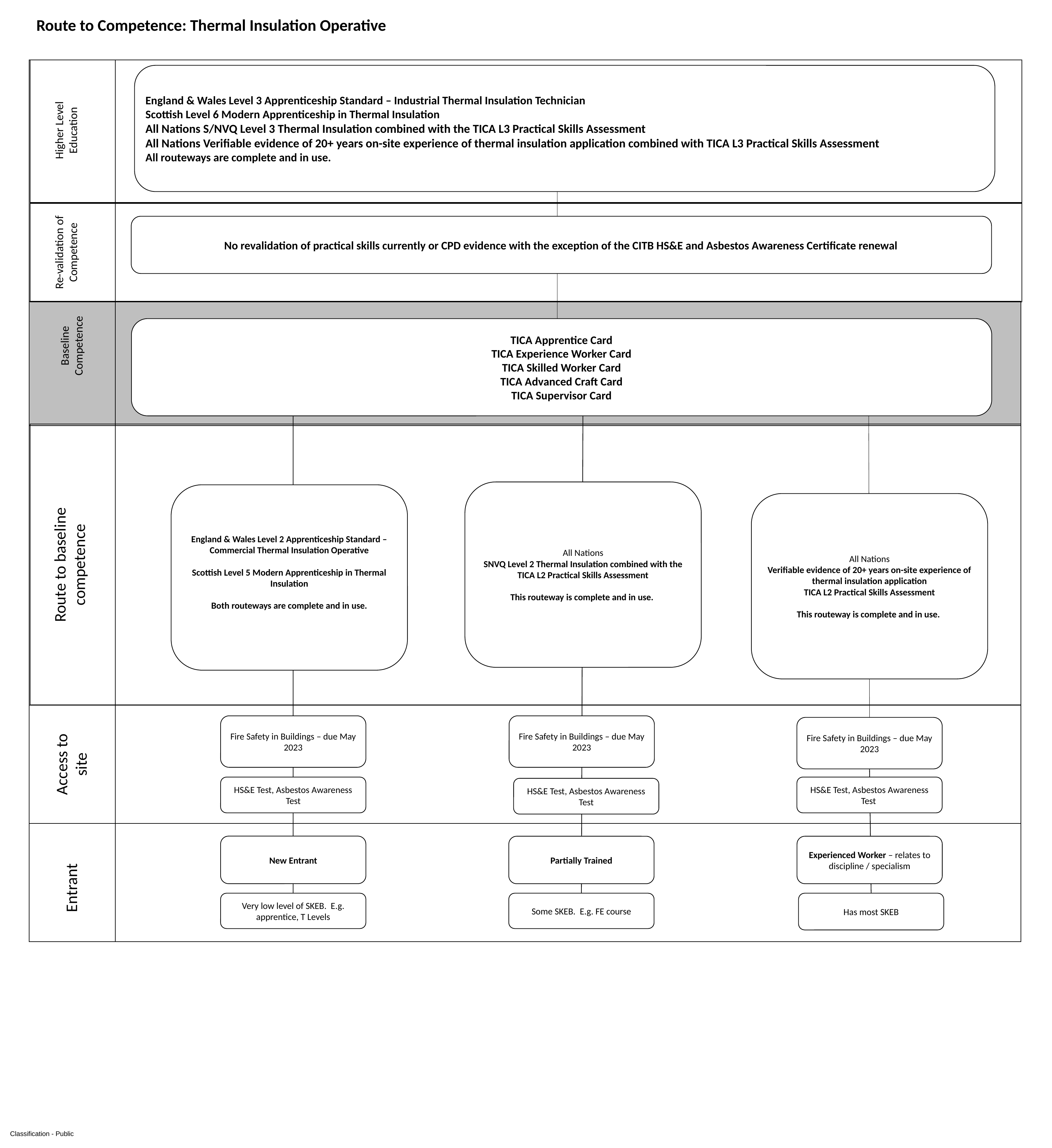

Route to Competence: Thermal Insulation Operative

England & Wales Level 3 Apprenticeship Standard – Industrial Thermal Insulation Technician
Scottish Level 6 Modern Apprenticeship in Thermal Insulation
All Nations S/NVQ Level 3 Thermal Insulation combined with the TICA L3 Practical Skills Assessment
All Nations Verifiable evidence of 20+ years on-site experience of thermal insulation application combined with TICA L3 Practical Skills Assessment
All routeways are complete and in use.
Higher Level Education

No revalidation of practical skills currently or CPD evidence with the exception of the CITB HS&E and Asbestos Awareness Certificate renewal
Re-validation of Competence

TICA Apprentice Card
TICA Experience Worker Card
TICA Skilled Worker Card
TICA Advanced Craft Card
TICA Supervisor Card

Baseline Competence

All Nations
SNVQ Level 2 Thermal Insulation combined with the TICA L2 Practical Skills Assessment

This routeway is complete and in use.
England & Wales Level 2 Apprenticeship Standard – Commercial Thermal Insulation Operative

Scottish Level 5 Modern Apprenticeship in Thermal Insulation

Both routeways are complete and in use.

All Nations
Verifiable evidence of 20+ years on-site experience of thermal insulation application
TICA L2 Practical Skills Assessment

This routeway is complete and in use.
Route to baseline competence

Fire Safety in Buildings – due May 2023
Fire Safety in Buildings – due May 2023
Fire Safety in Buildings – due May 2023
Access to site
HS&E Test, Asbestos Awareness Test
HS&E Test, Asbestos Awareness Test
HS&E Test, Asbestos Awareness Test

New Entrant
Partially Trained
Experienced Worker – relates to discipline / specialism
Entrant
Some SKEB.  E.g. FE course
Very low level of SKEB.  E.g. apprentice, T Levels
Has most SKEB